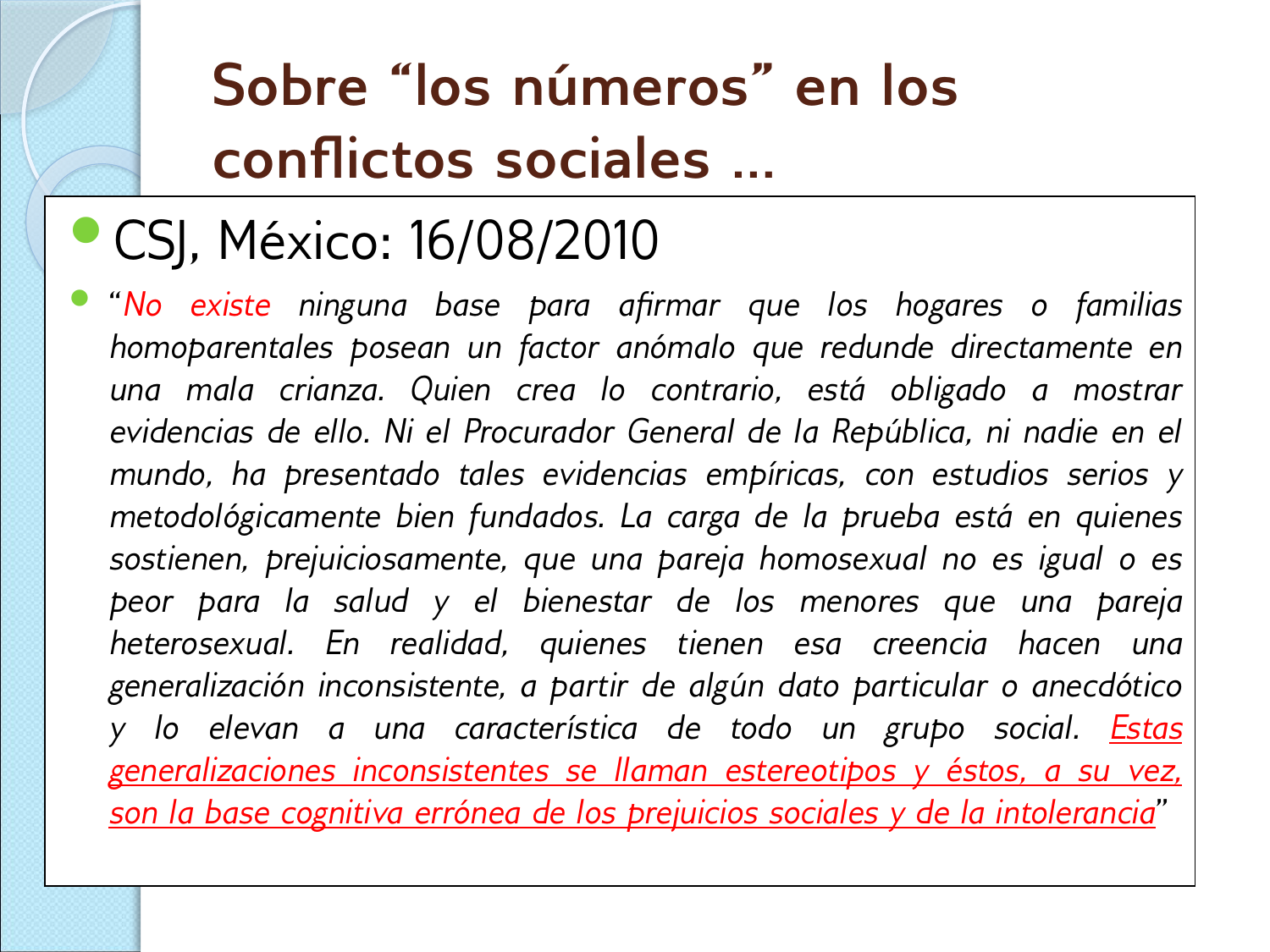

# Sobre “los números” en los conflictos sociales …
CSJ, México: 16/08/2010
“No existe ninguna base para afirmar que los hogares o familias homoparentales posean un factor anómalo que redunde directamente en una mala crianza. Quien crea lo contrario, está obligado a mostrar evidencias de ello. Ni el Procurador General de la República, ni nadie en el mundo, ha presentado tales evidencias empíricas, con estudios serios y metodológicamente bien fundados. La carga de la prueba está en quienes sostienen, prejuiciosamente, que una pareja homosexual no es igual o es peor para la salud y el bienestar de los menores que una pareja heterosexual. En realidad, quienes tienen esa creencia hacen una generalización inconsistente, a partir de algún dato particular o anecdótico y lo elevan a una característica de todo un grupo social. Estas generalizaciones inconsistentes se llaman estereotipos y éstos, a su vez, son la base cognitiva errónea de los prejuicios sociales y de la intolerancia”